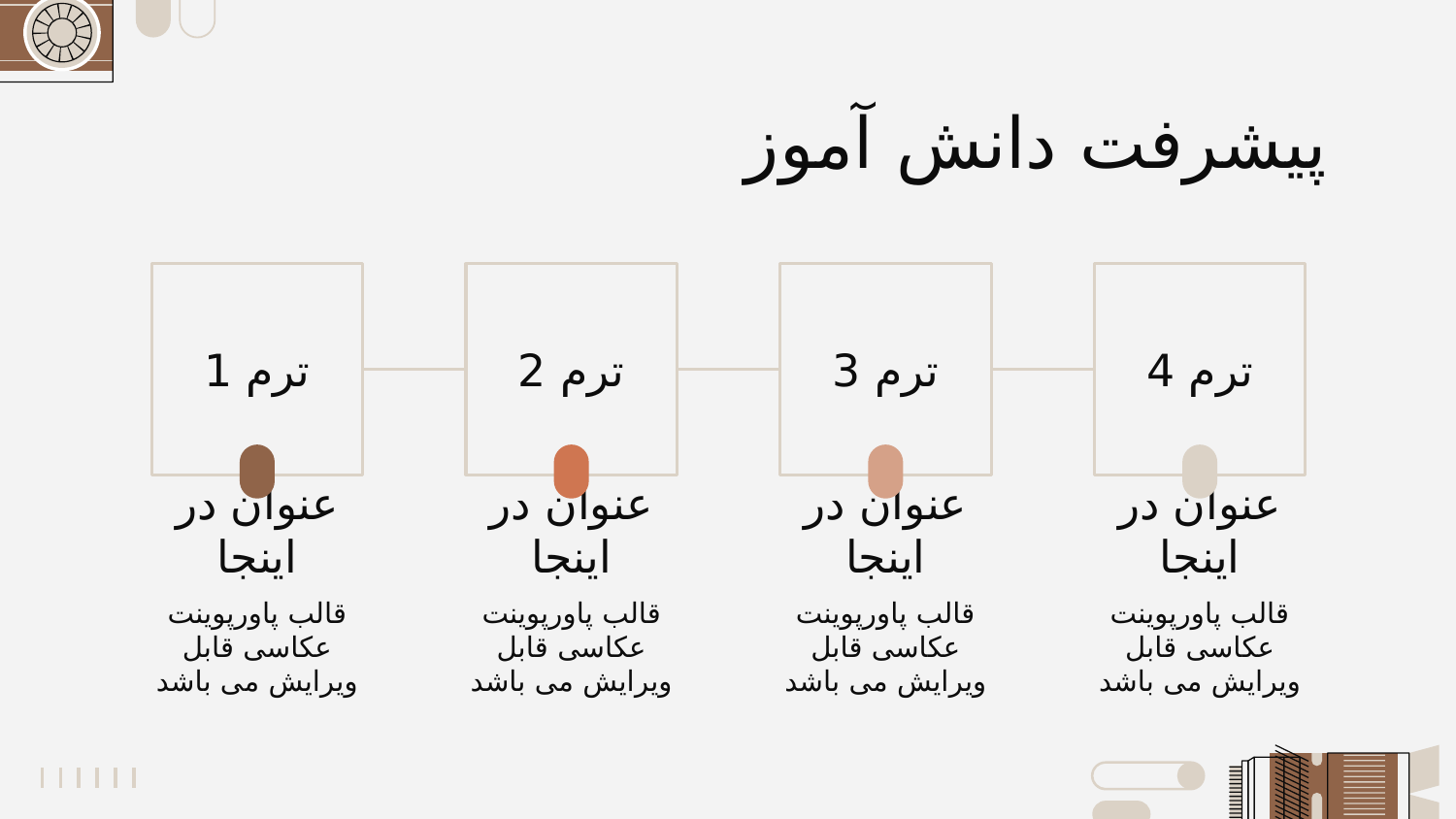

# پیشرفت دانش آموز
ترم 1
ترم 2
ترم 3
ترم 4

عنوان در اینجا
عنوان در اینجا
عنوان در اینجا
عنوان در اینجا
قالب پاورپوینت عکاسی قابل ویرایش می باشد
قالب پاورپوینت عکاسی قابل ویرایش می باشد
قالب پاورپوینت عکاسی قابل ویرایش می باشد
قالب پاورپوینت عکاسی قابل ویرایش می باشد